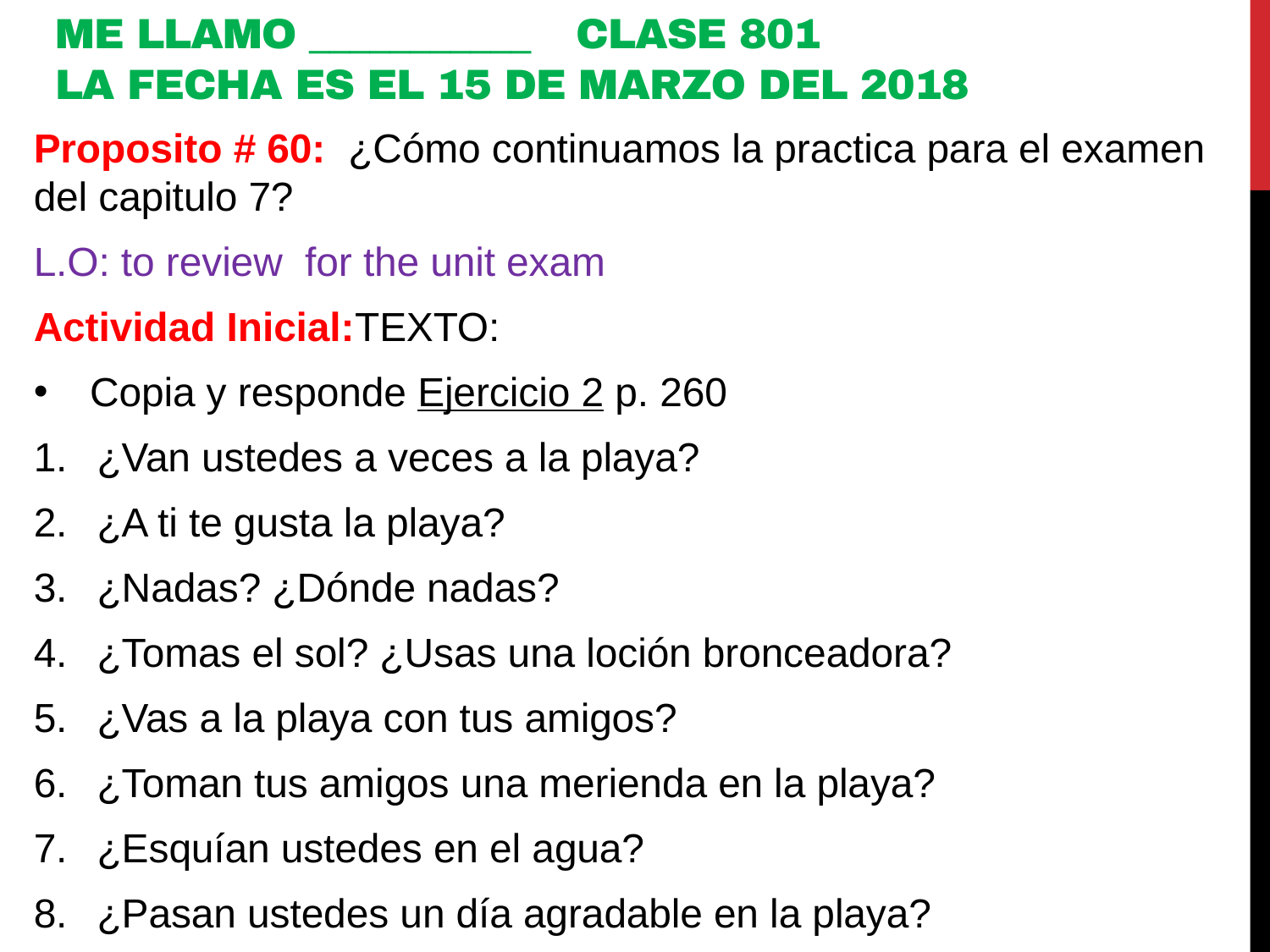

Me llamo ___________	 Clase 801
la fecha es el 15 de marzo del 2018
Proposito # 60:  ¿Cómo continuamos la practica para el examen del capitulo 7?
L.O: to review  for the unit exam
Actividad Inicial:TEXTO:
Copia y responde Ejercicio 2 p. 260
¿Van ustedes a veces a la playa?
¿A ti te gusta la playa?
¿Nadas? ¿Dónde nadas?
¿Tomas el sol? ¿Usas una loción bronceadora?
¿Vas a la playa con tus amigos?
¿Toman tus amigos una merienda en la playa?
¿Esquían ustedes en el agua?
¿Pasan ustedes un día agradable en la playa?